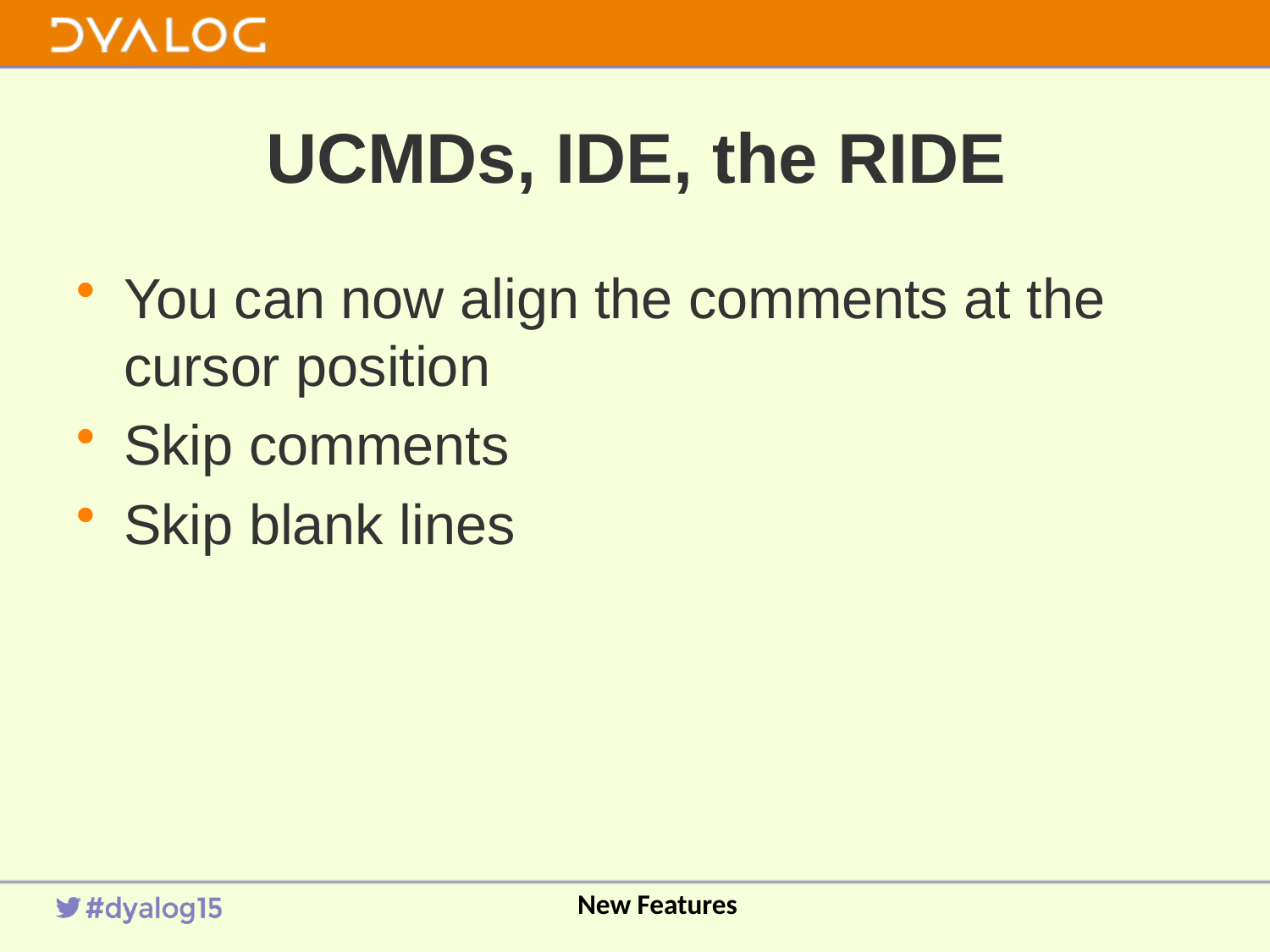

# UCMDs, IDE, the RIDE
You can now align the comments at the cursor position
Skip comments
Skip blank lines

New Features